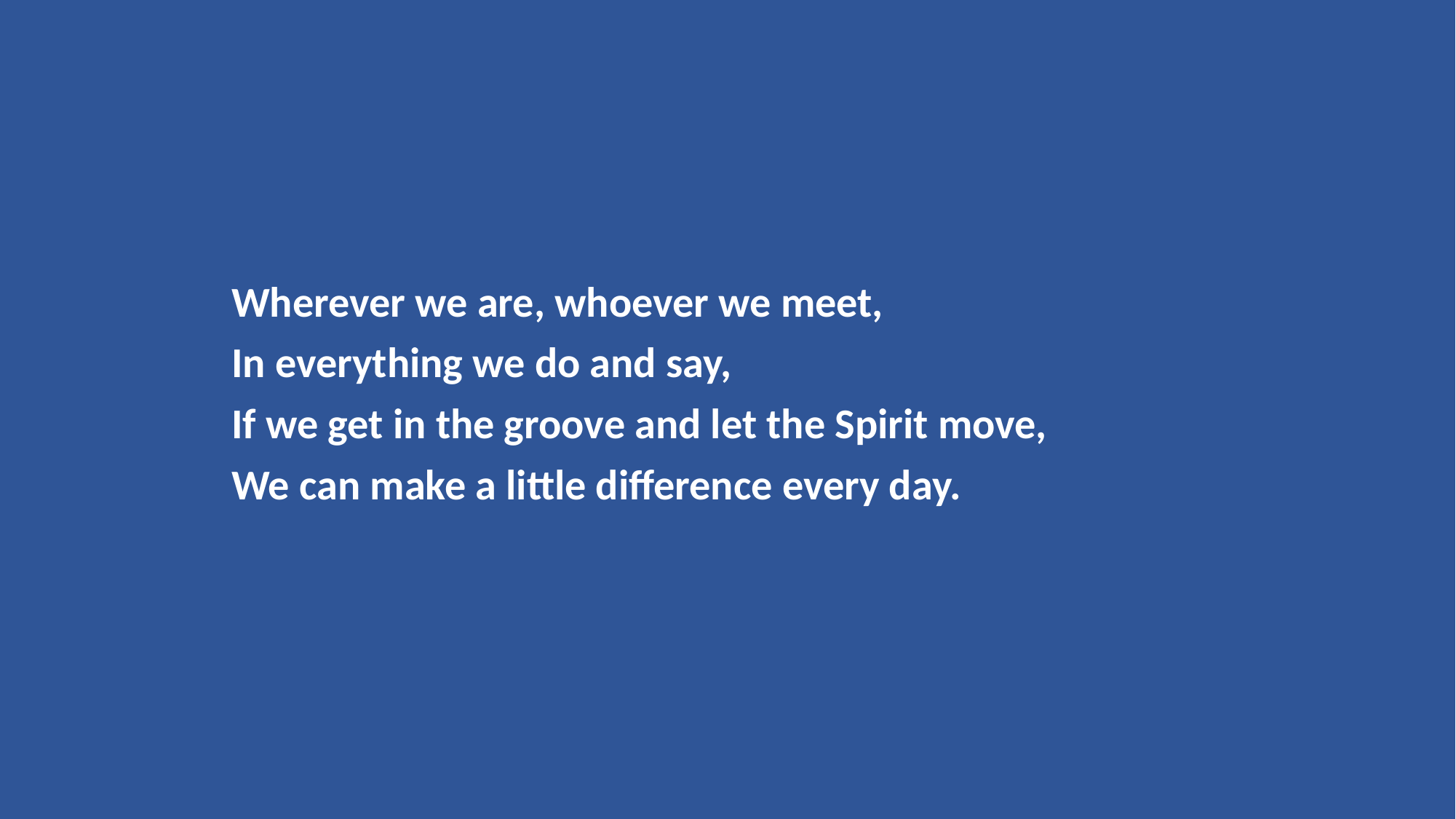

Wherever we are, whoever we meet,
In everything we do and say,
If we get in the groove and let the Spirit move,
We can make a little difference every day.